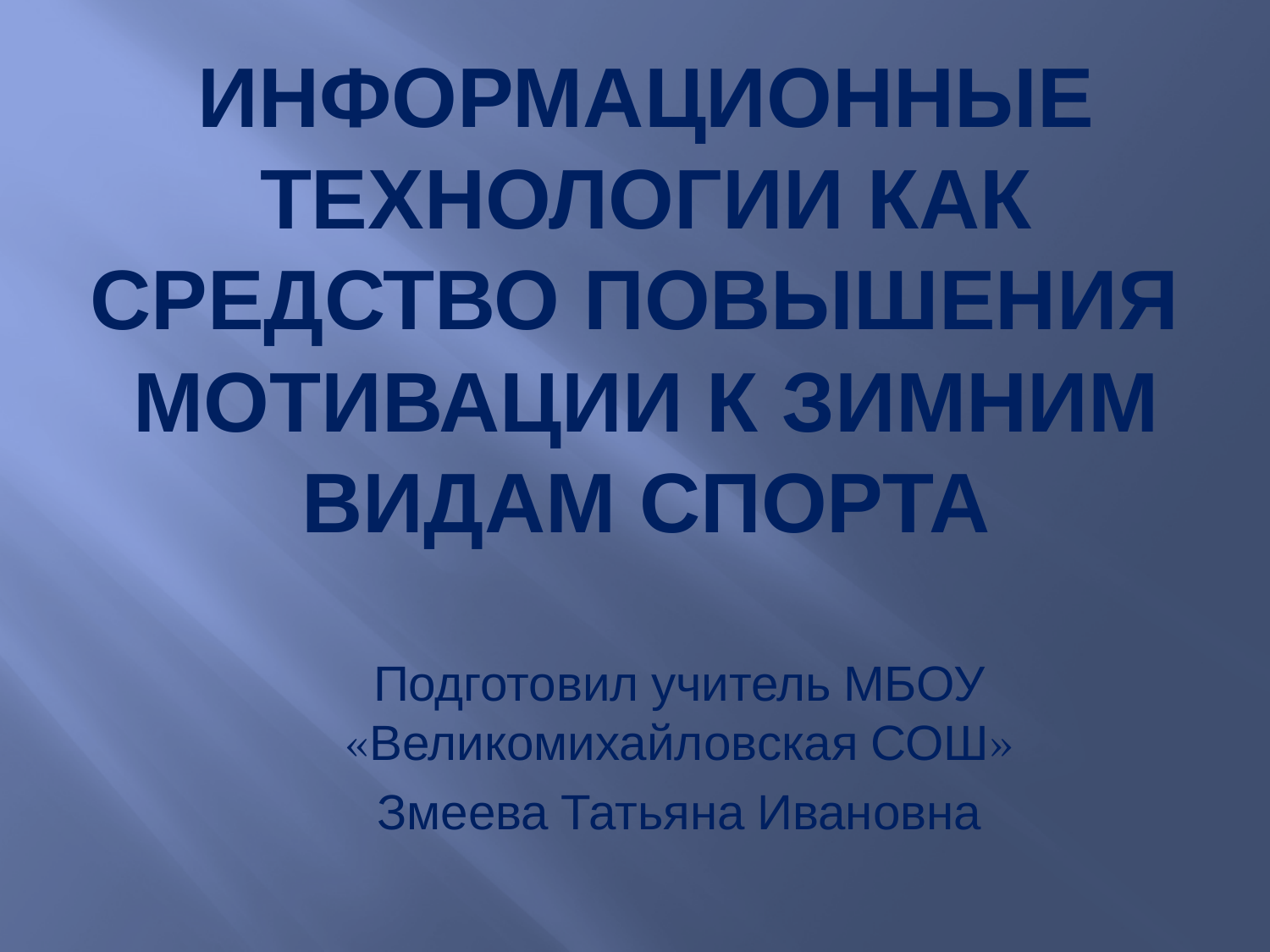

# Информационные технологии как средство повышения  мотивации к зимним видам спорта
Подготовил учитель МБОУ «Великомихайловская СОШ»
Змеева Татьяна Ивановна